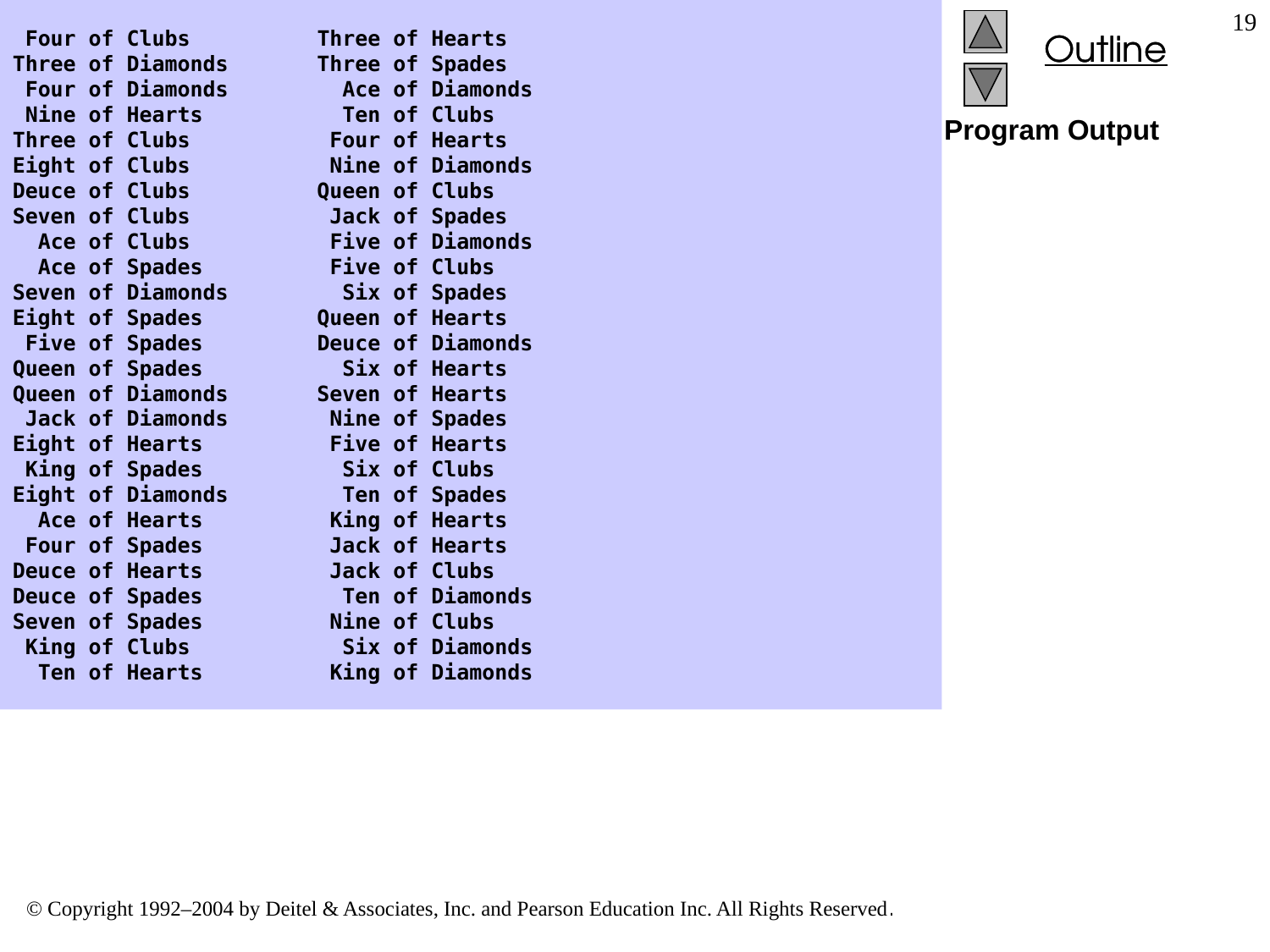

Four of Clubs          Three of Hearts
Three of Diamonds       Three of Spades
 Four of Diamonds         Ace of Diamonds
 Nine of Hearts           Ten of Clubs
Three of Clubs           Four of Hearts
Eight of Clubs           Nine of Diamonds
Deuce of Clubs          Queen of Clubs
Seven of Clubs           Jack of Spades
  Ace of Clubs           Five of Diamonds
  Ace of Spades          Five of Clubs
Seven of Diamonds         Six of Spades
Eight of Spades         Queen of Hearts
 Five of Spades         Deuce of Diamonds
Queen of Spades           Six of Hearts
Queen of Diamonds       Seven of Hearts
 Jack of Diamonds        Nine of Spades
Eight of Hearts          Five of Hearts
 King of Spades           Six of Clubs
Eight of Diamonds         Ten of Spades
  Ace of Hearts          King of Hearts
 Four of Spades          Jack of Hearts
Deuce of Hearts          Jack of Clubs
Deuce of Spades           Ten of Diamonds
Seven of Spades          Nine of Clubs
 King of Clubs            Six of Diamonds
  Ten of Hearts          King of Diamonds
19
Program Output